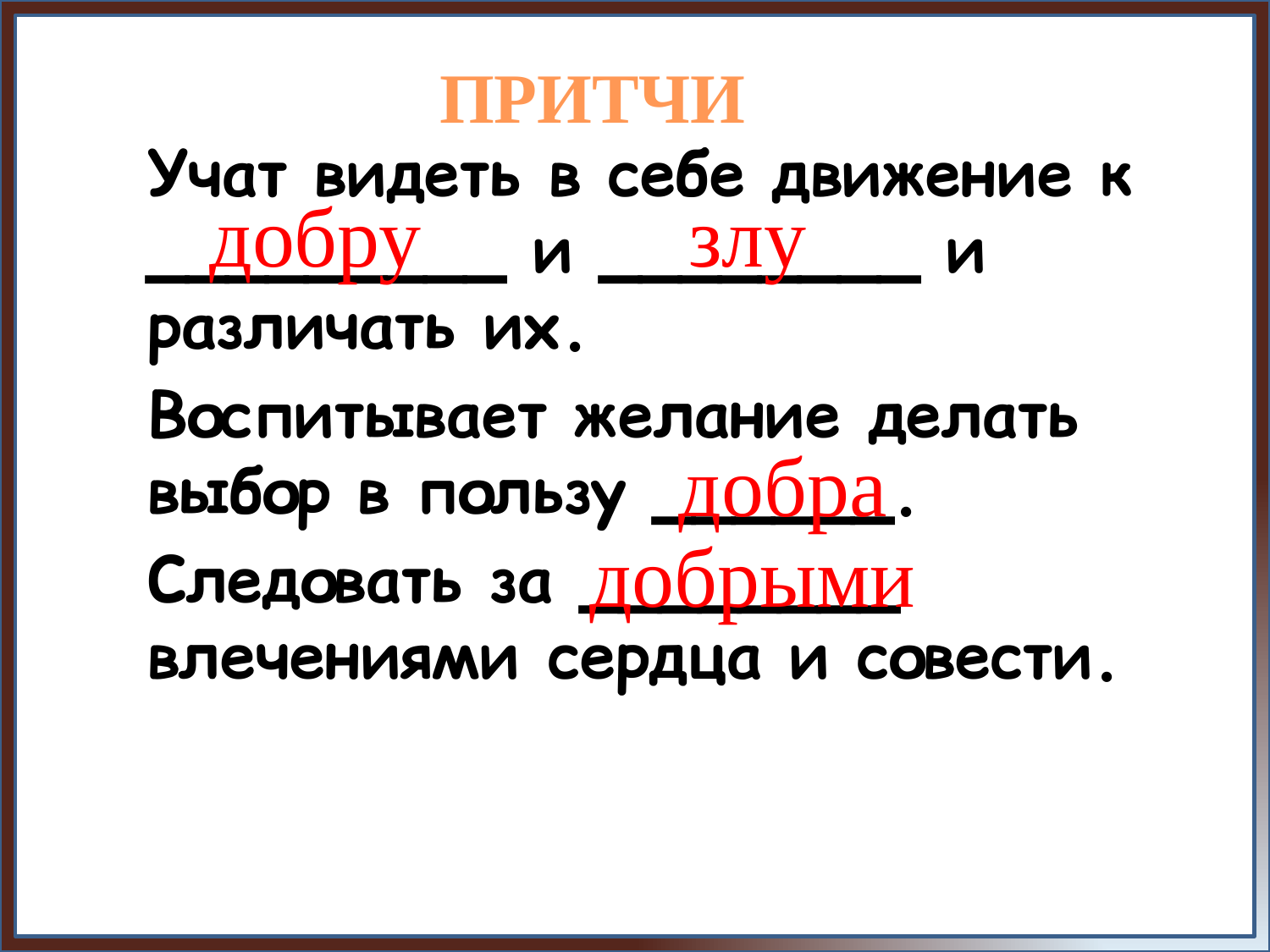

Нравственные уроки притчи
ПРИТЧИ
Учат видеть в себе движение к _________ и ________ и различать их.
Воспитывает желание делать выбор в пользу ______.
Следовать за ________ влечениями сердца и совести.

добру
злу
добра
добрыми